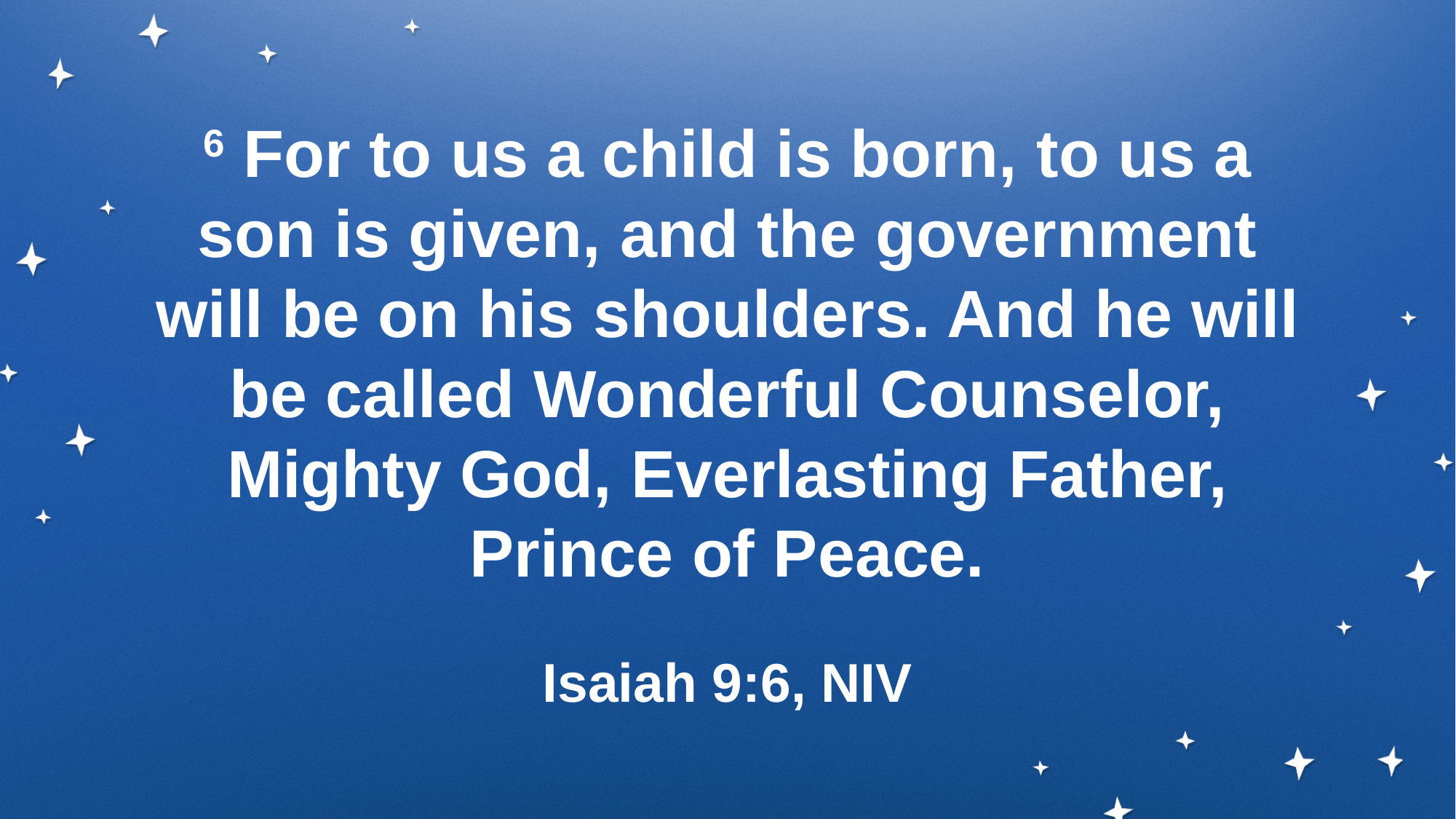

# 6 For to us a child is born,​ to us a son is given,​ and the government will be on his​ shoulders.​ And he will be called​ Wonderful Counselor, Mighty God,​ Everlasting Father, Prince of Peace.
Isaiah 9:6, NIV